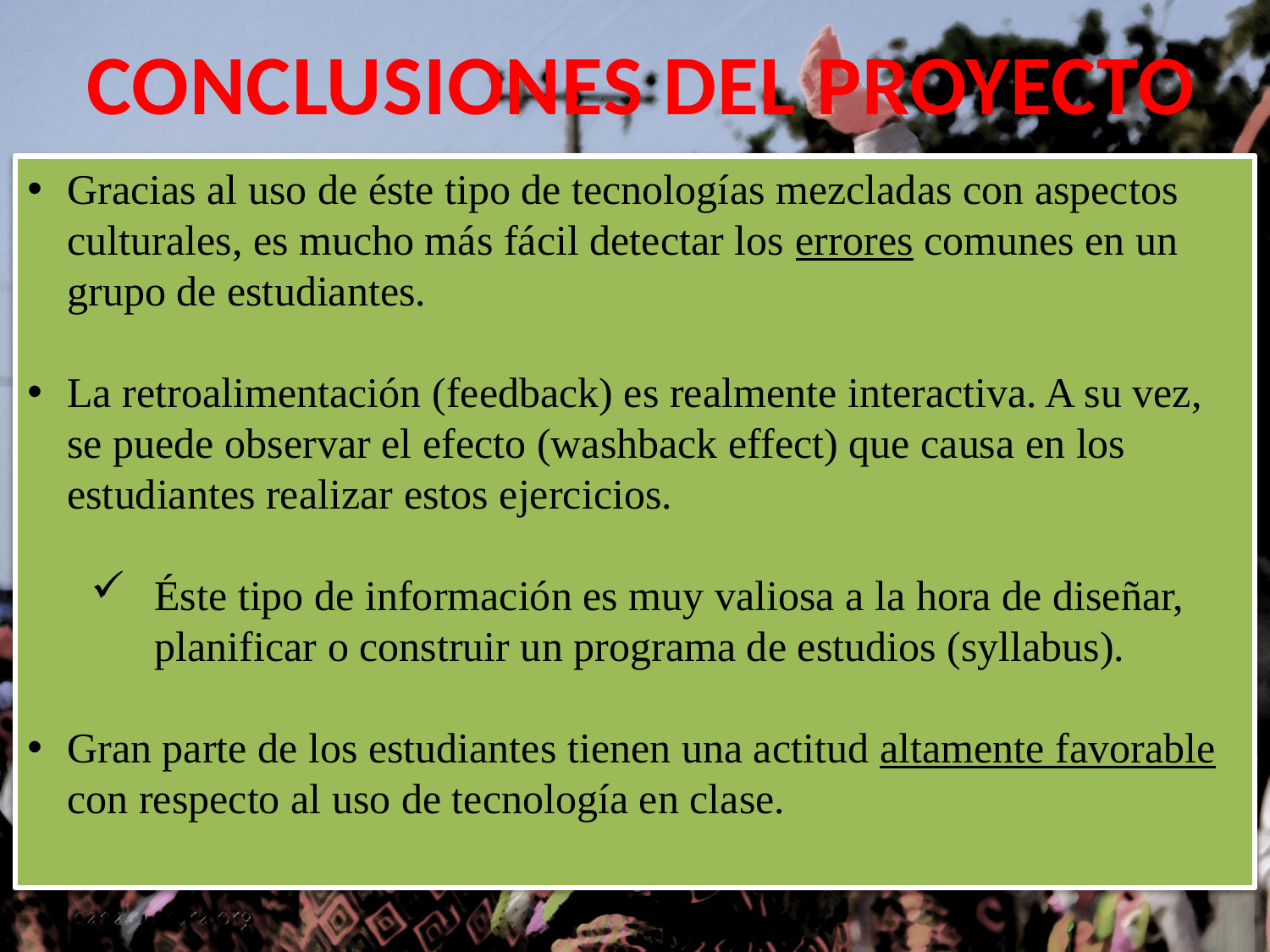

CONCLUSIONES DEL PROYECTO
Gracias al uso de éste tipo de tecnologías mezcladas con aspectos culturales, es mucho más fácil detectar los errores comunes en un grupo de estudiantes.

La retroalimentación (feedback) es realmente interactiva. A su vez, se puede observar el efecto (washback effect) que causa en los estudiantes realizar estos ejercicios.

Éste tipo de información es muy valiosa a la hora de diseñar, planificar o construir un programa de estudios (syllabus).

Gran parte de los estudiantes tienen una actitud altamente favorable con respecto al uso de tecnología en clase.